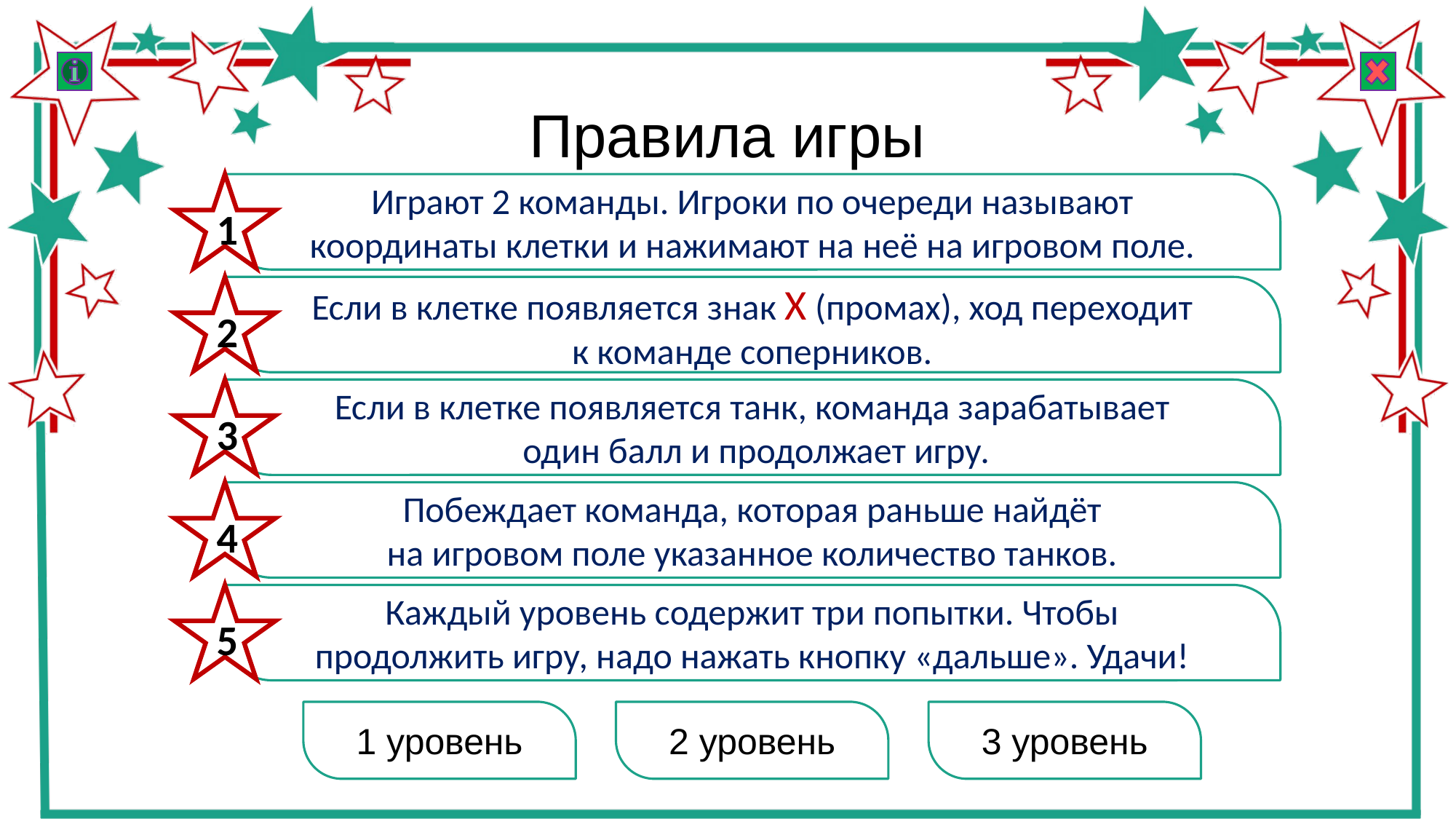

Правила игры
1
Играют 2 команды. Игроки по очереди называют
координаты клетки и нажимают на неё на игровом поле.
2
Если в клетке появляется знак Х (промах), ход переходит
к команде соперников.
3
Если в клетке появляется танк, команда зарабатывает
 один балл и продолжает игру.
4
Побеждает команда, которая раньше найдёт
на игровом поле указанное количество танков.
5
Каждый уровень содержит три попытки. Чтобы
продолжить игру, надо нажать кнопку «дальше». Удачи!
1 уровень
3 уровень
2 уровень